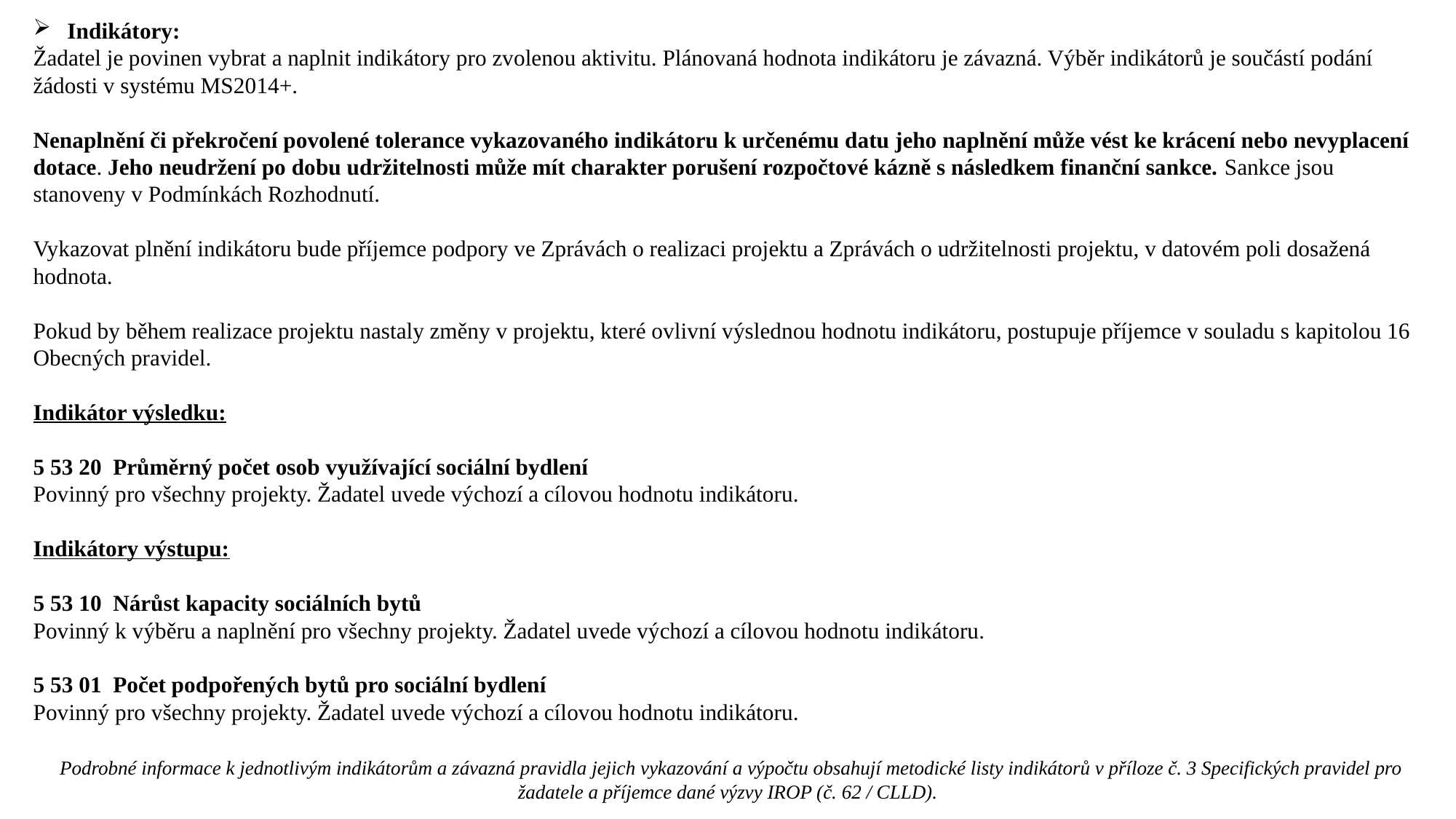

Indikátory:
Žadatel je povinen vybrat a naplnit indikátory pro zvolenou aktivitu. Plánovaná hodnota indikátoru je závazná. Výběr indikátorů je součástí podání žádosti v systému MS2014+.

Nenaplnění či překročení povolené tolerance vykazovaného indikátoru k určenému datu jeho naplnění může vést ke krácení nebo nevyplacení dotace. Jeho neudržení po dobu udržitelnosti může mít charakter porušení rozpočtové kázně s následkem finanční sankce. Sankce jsou stanoveny v Podmínkách Rozhodnutí.

Vykazovat plnění indikátoru bude příjemce podpory ve Zprávách o realizaci projektu a Zprávách o udržitelnosti projektu, v datovém poli dosažená hodnota.

Pokud by během realizace projektu nastaly změny v projektu, které ovlivní výslednou hodnotu indikátoru, postupuje příjemce v souladu s kapitolou 16 Obecných pravidel.

Indikátor výsledku:

5 53 20  Průměrný počet osob využívající sociální bydlení
Povinný pro všechny projekty. Žadatel uvede výchozí a cílovou hodnotu indikátoru.

Indikátory výstupu:

5 53 10  Nárůst kapacity sociálních bytů
Povinný k výběru a naplnění pro všechny projekty. Žadatel uvede výchozí a cílovou hodnotu indikátoru.

5 53 01  Počet podpořených bytů pro sociální bydlení
Povinný pro všechny projekty. Žadatel uvede výchozí a cílovou hodnotu indikátoru.

 Podrobné informace k jednotlivým indikátorům a závazná pravidla jejich vykazování a výpočtu obsahují metodické listy indikátorů v příloze č. 3 Specifických pravidel pro žadatele a příjemce dané výzvy IROP (č. 62 / CLLD).